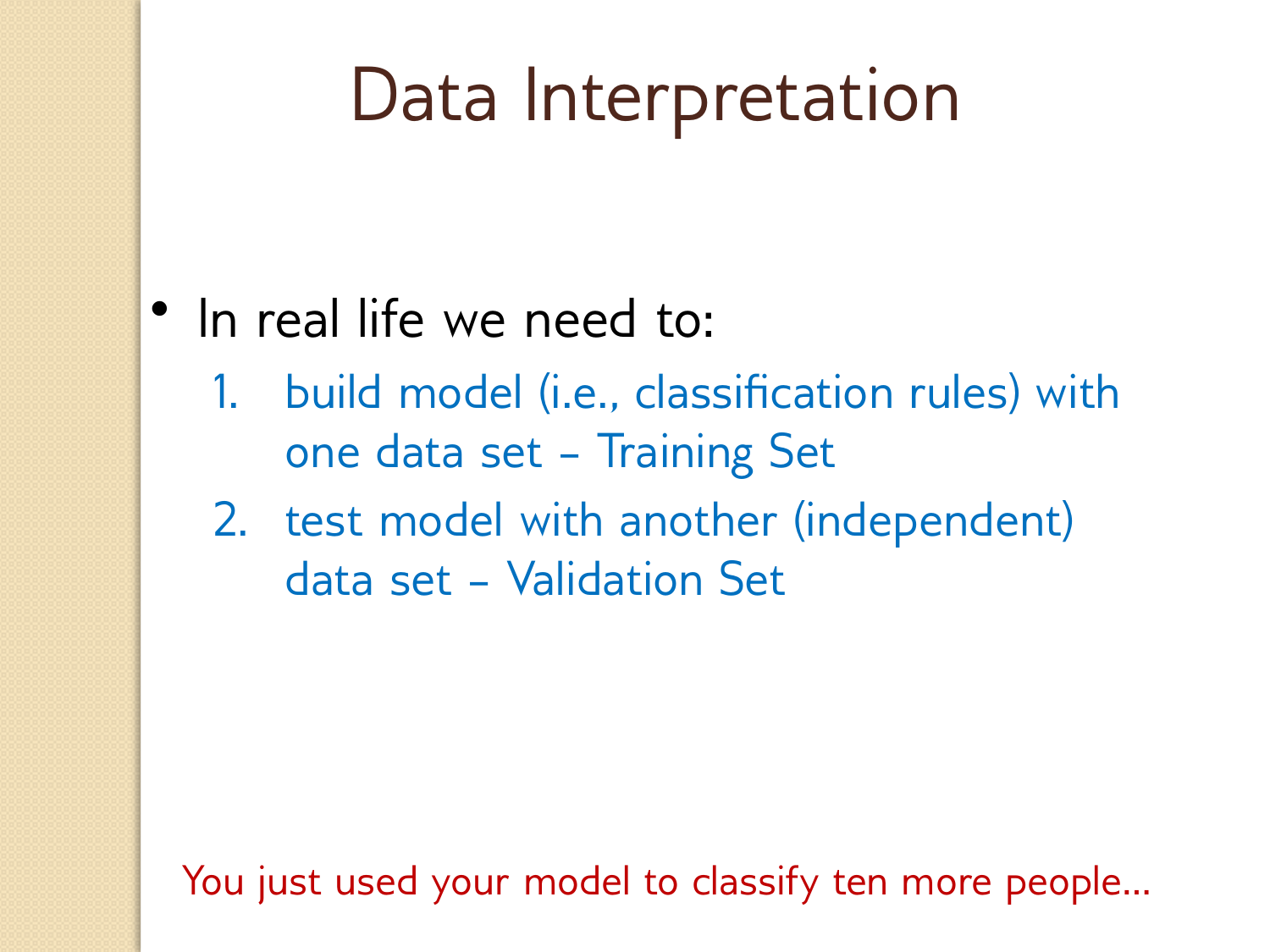

Data Interpretation
In real life we need to:
build model (i.e., classification rules) with one data set – Training Set
test model with another (independent) data set – Validation Set
You just used your model to classify ten more people…